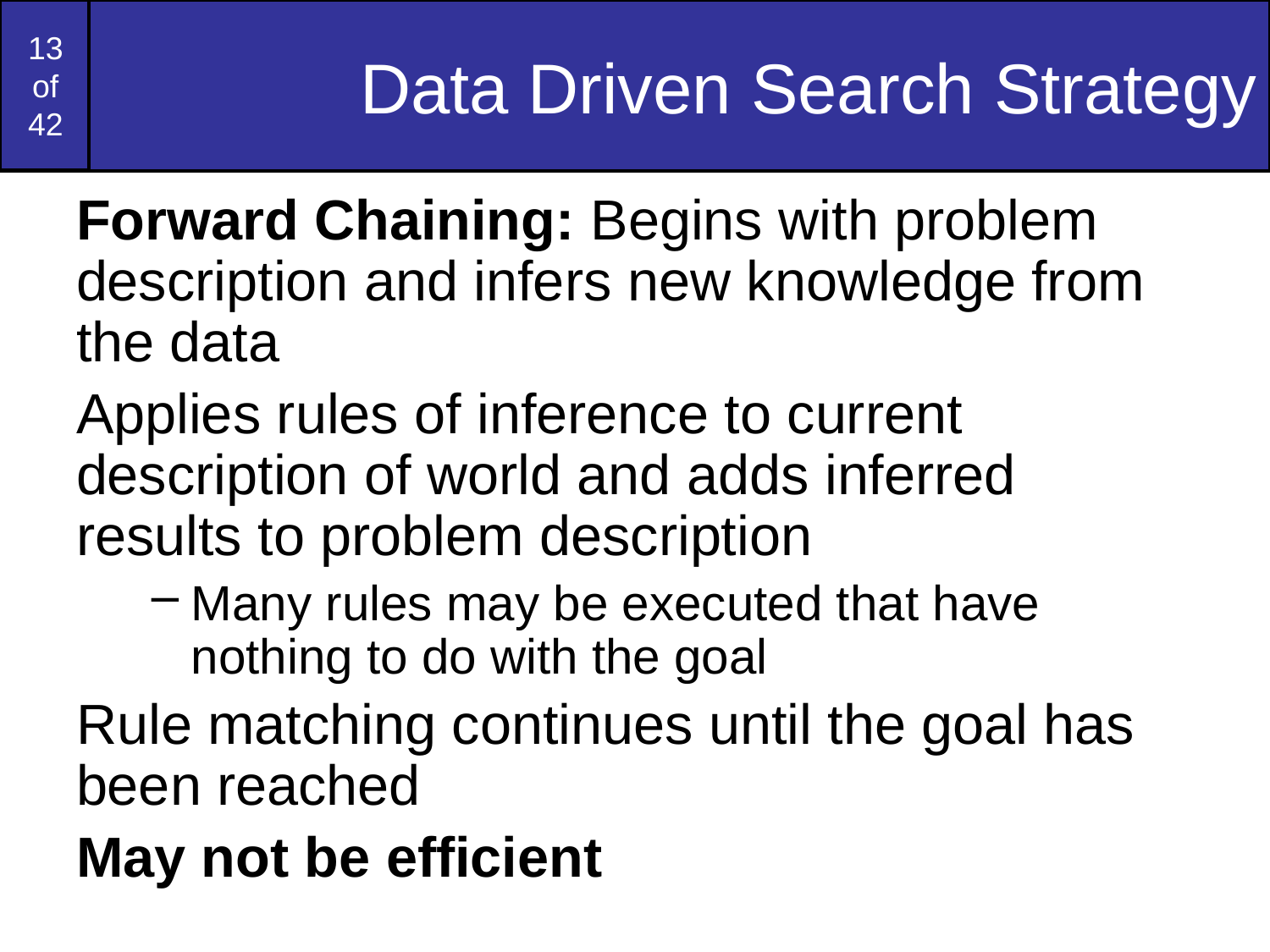

# Data Driven Search Strategy
Forward Chaining: Begins with problem description and infers new knowledge from the data
Applies rules of inference to current description of world and adds inferred results to problem description
Many rules may be executed that have nothing to do with the goal
Rule matching continues until the goal has been reached
May not be efficient